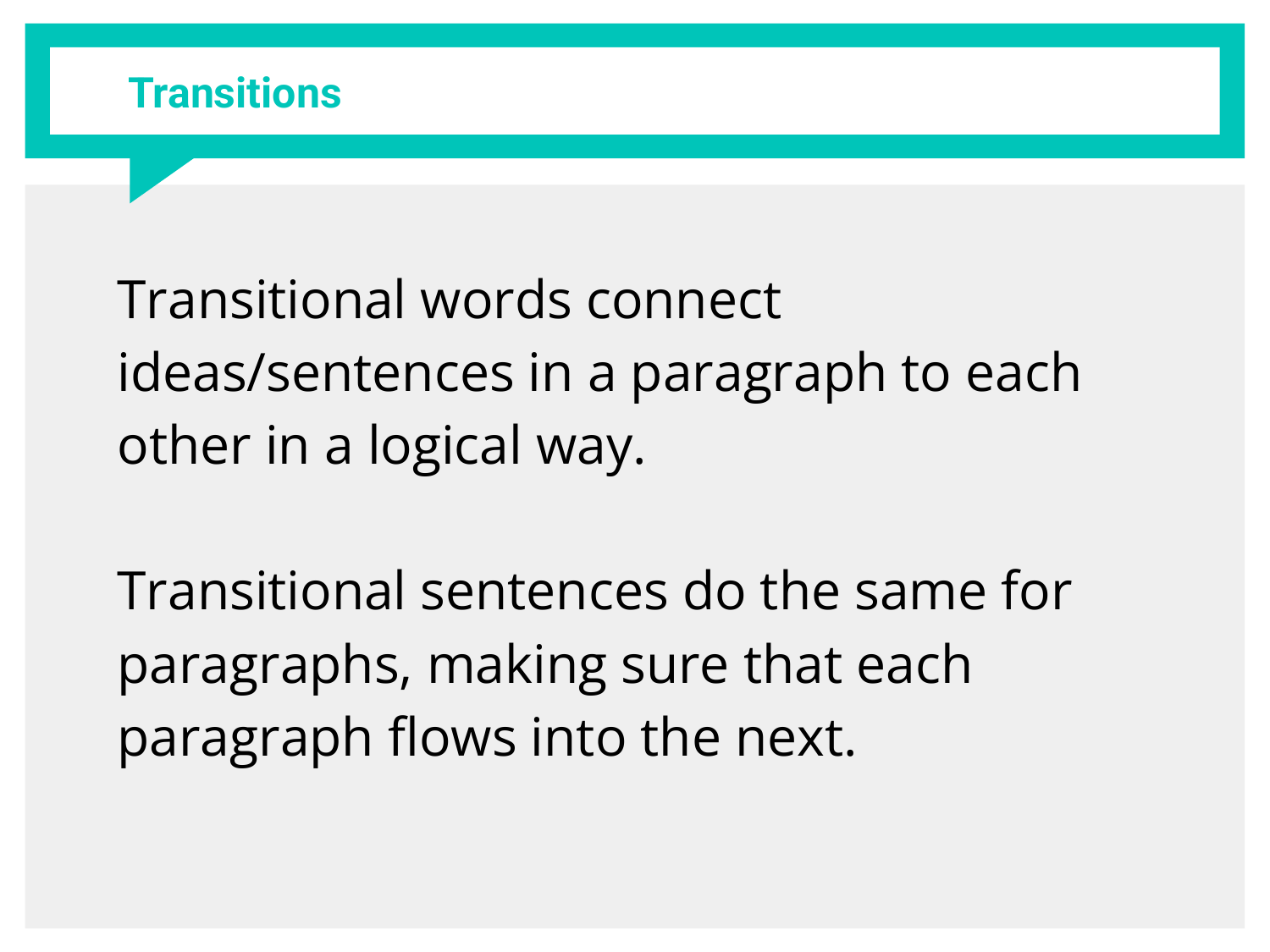

# Transitions
Transitional words connect ideas/sentences in a paragraph to each other in a logical way.

Transitional sentences do the same for paragraphs, making sure that each paragraph flows into the next.